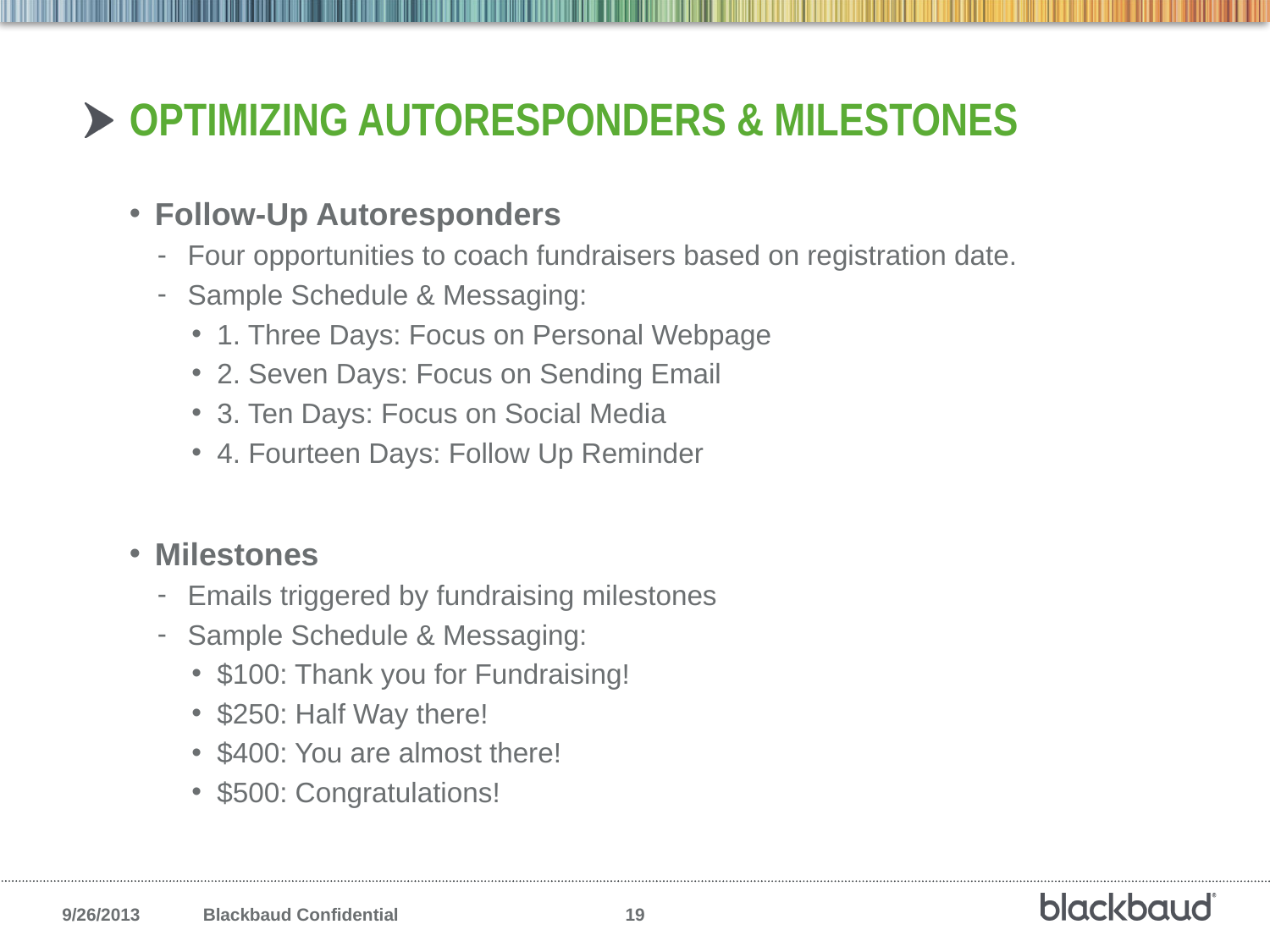

# Optimizing Autoresponders & Milestones
Follow-Up Autoresponders
Four opportunities to coach fundraisers based on registration date.
Sample Schedule & Messaging:
1. Three Days: Focus on Personal Webpage
2. Seven Days: Focus on Sending Email
3. Ten Days: Focus on Social Media
4. Fourteen Days: Follow Up Reminder

Milestones
Emails triggered by fundraising milestones
Sample Schedule & Messaging:
$100: Thank you for Fundraising!
$250: Half Way there!
$400: You are almost there!
$500: Congratulations!